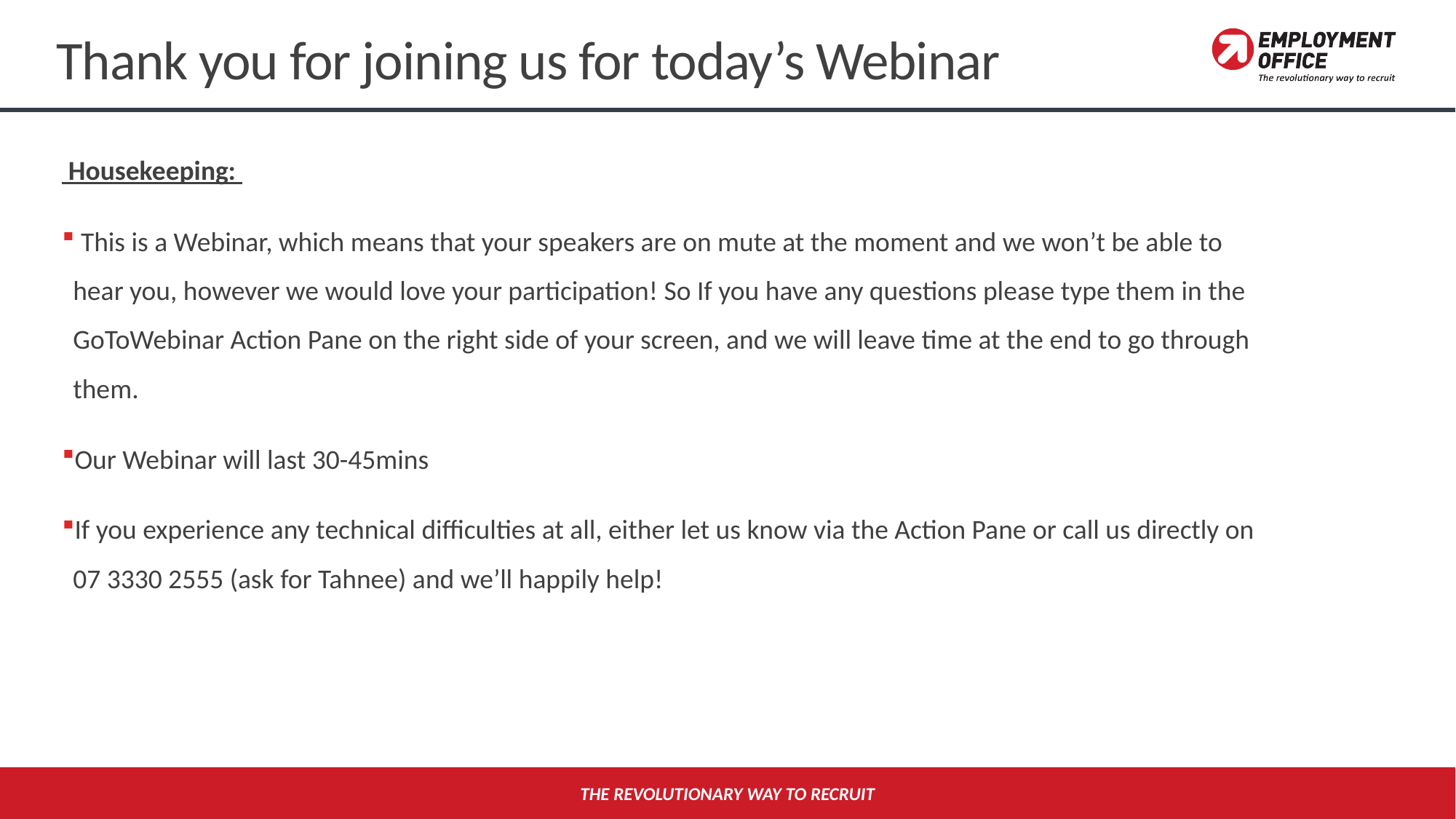

# Thank you for joining us for today’s Webinar
 Housekeeping:
 This is a Webinar, which means that your speakers are on mute at the moment and we won’t be able to hear you, however we would love your participation! So If you have any questions please type them in the GoToWebinar Action Pane on the right side of your screen, and we will leave time at the end to go through them.
Our Webinar will last 30-45mins
If you experience any technical difficulties at all, either let us know via the Action Pane or call us directly on 07 3330 2555 (ask for Tahnee) and we’ll happily help!